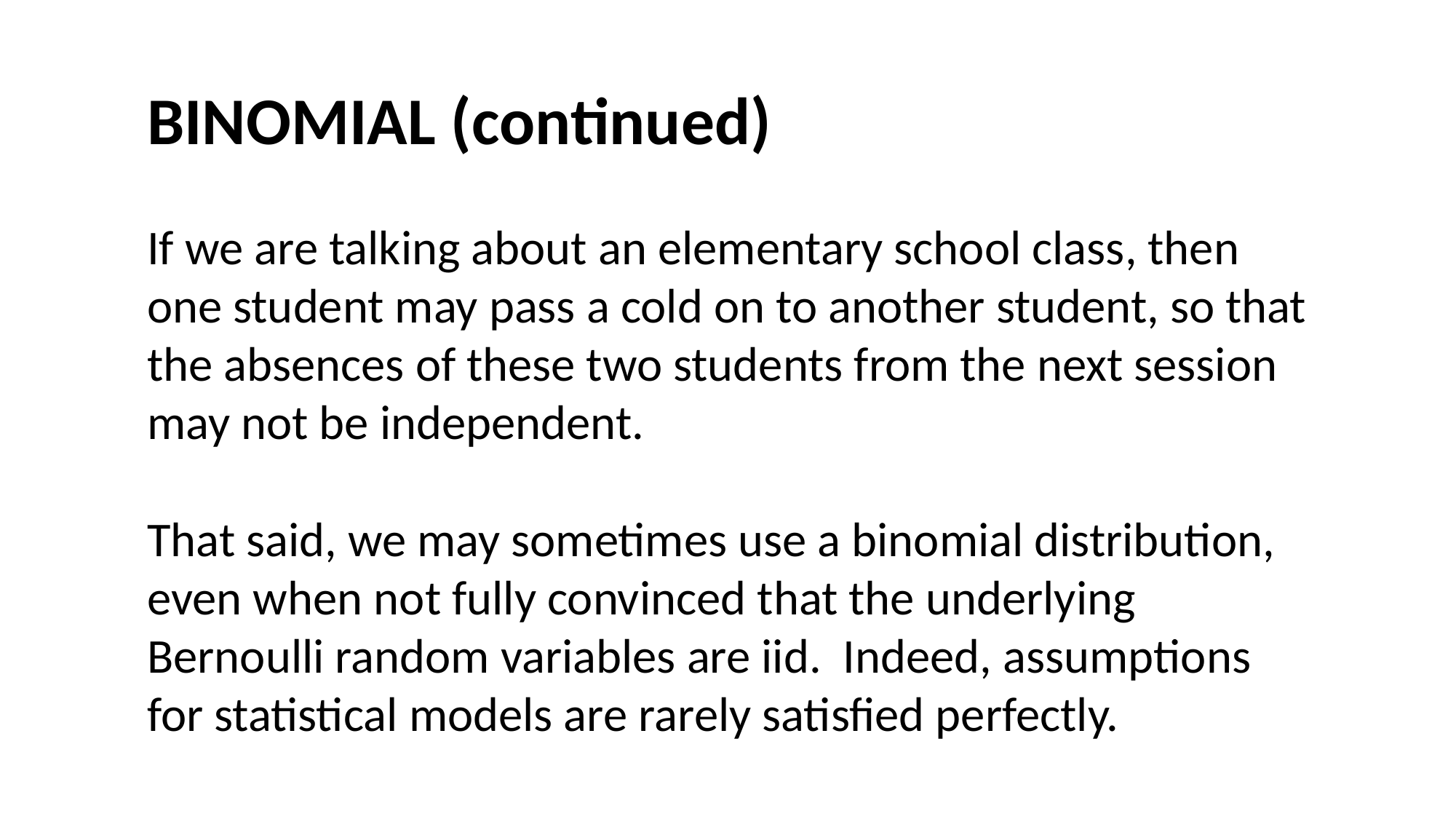

#
BINOMIAL (continued)

If we are talking about an elementary school class, then one student may pass a cold on to another student, so that the absences of these two students from the next session may not be independent.

That said, we may sometimes use a binomial distribution, even when not fully convinced that the underlying Bernoulli random variables are iid.  Indeed, assumptions for statistical models are rarely satisfied perfectly.